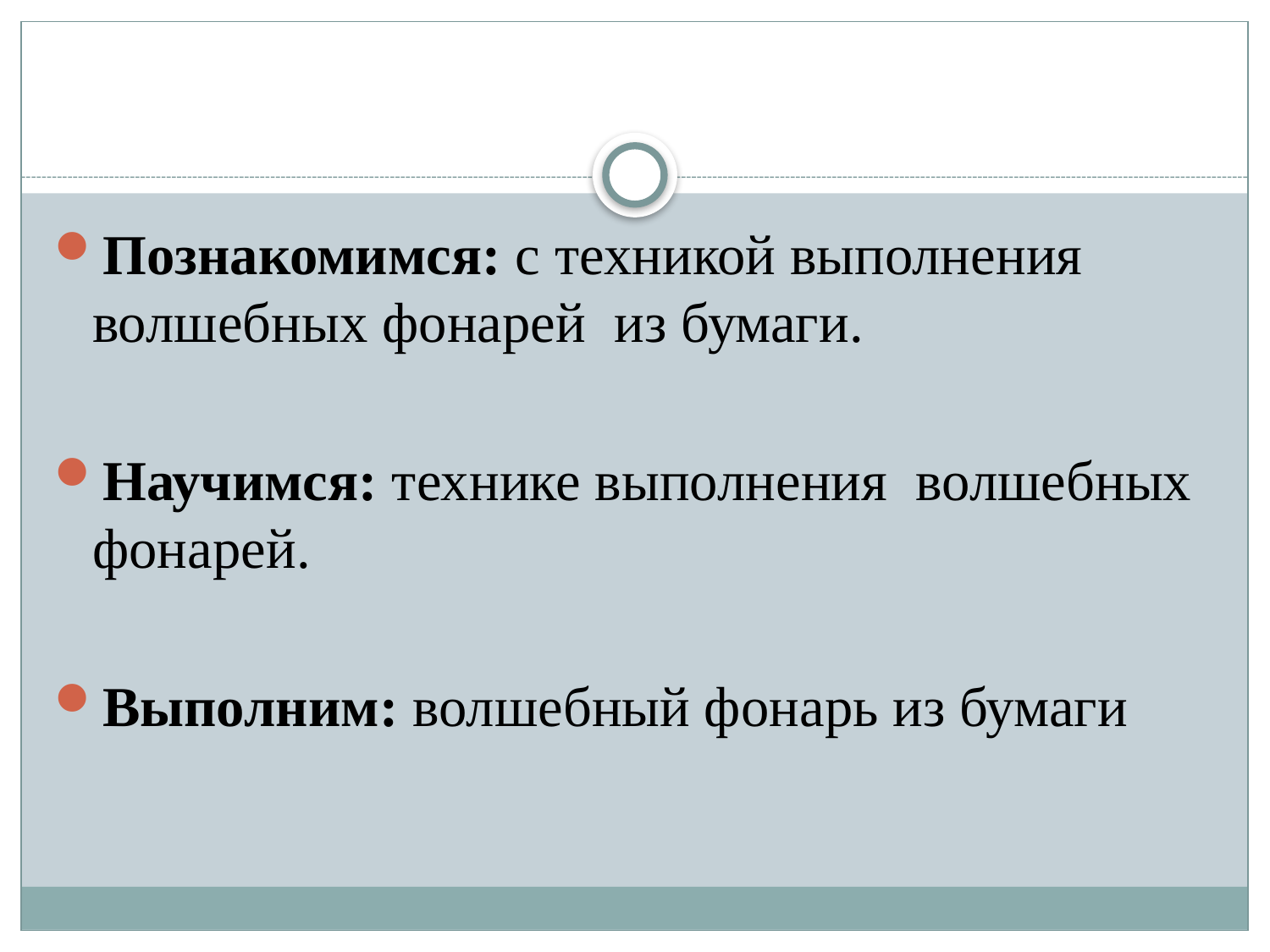

Познакомимся: с техникой выполнения волшебных фонарей  из бумаги.

Научимся: технике выполнения  волшебных фонарей.

Выполним: волшебный фонарь из бумаги